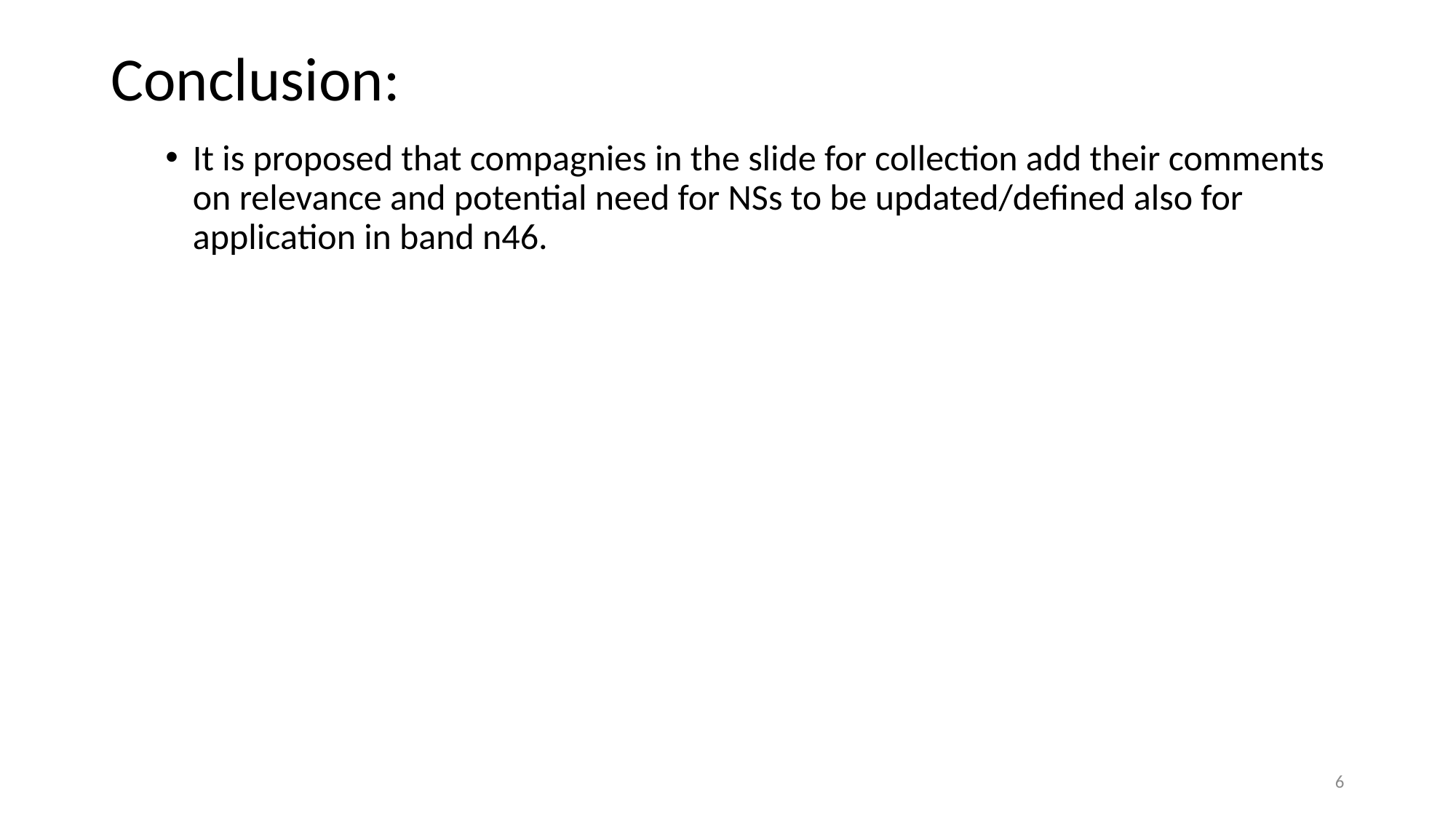

# Conclusion:
It is proposed that compagnies in the slide for collection add their comments on relevance and potential need for NSs to be updated/defined also for application in band n46.

6